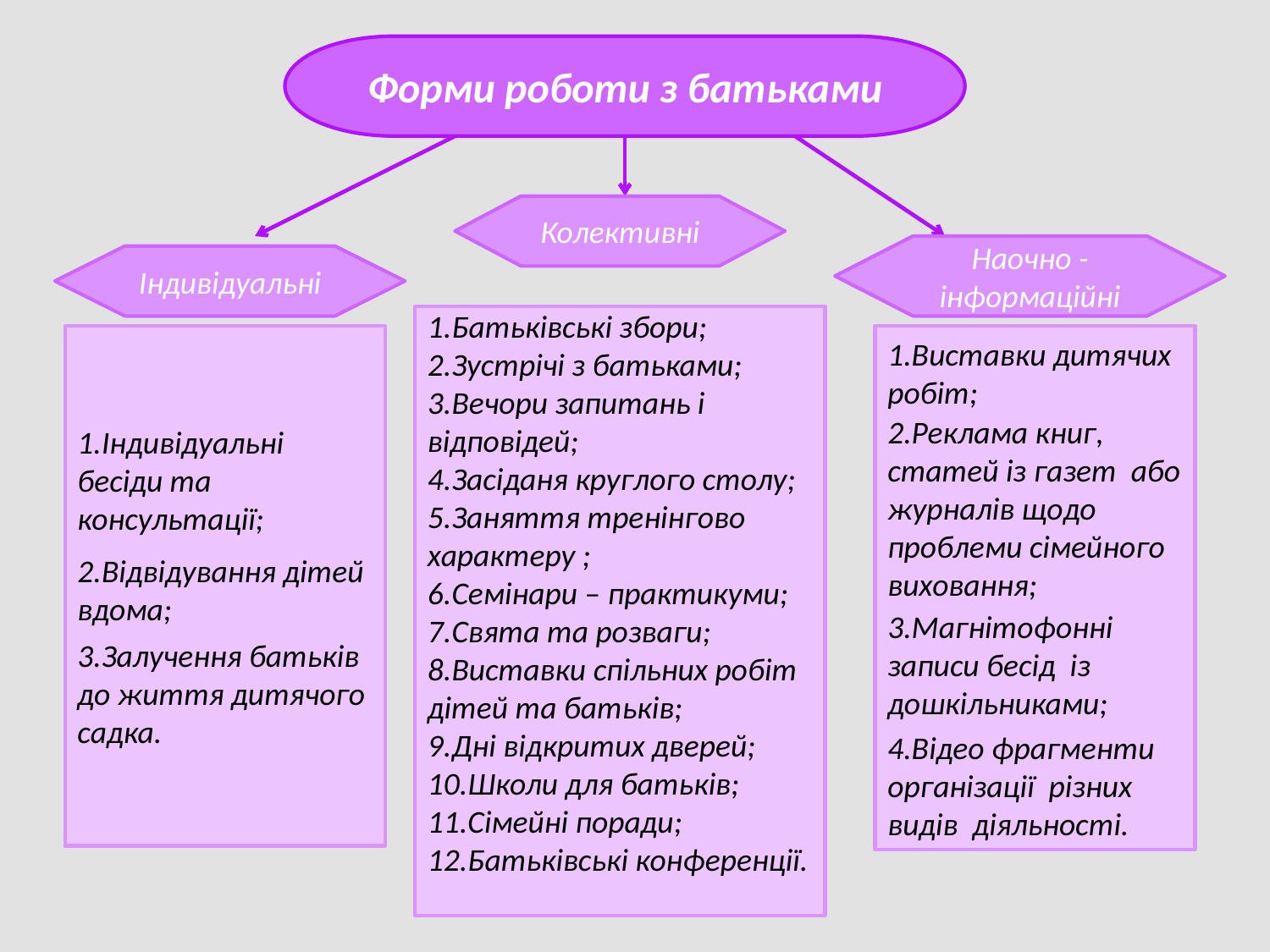

Форми роботи з батьками
Колективні
Наочно - інформаційні
Індивідуальні
1.Батьківські збори;
2.Зустрічі з батьками;
3.Вечори запитань і відповідей;
4.Засіданя круглого столу;
5.Заняття тренінгово характеру ;
6.Семінари – практикуми;
7.Свята та розваги;
8.Виставки спільних робіт дітей та батьків;
9.Дні відкритих дверей;
10.Школи для батьків;
11.Сімейні поради;
12.Батьківські конференції.

1.Індивідуальні бесіди та консультації;

2.Відвідування дітей вдома;

3.Залучення батьків до життя дитячого садка.
1.Виставки дитячих робіт;

2.Реклама книг, статей із газет  або журналів щодо проблеми сімейного виховання;

3.Магнітофонні записи бесід  із дошкільниками;

4.Відео фрагменти організації  різних видів  діяльності.